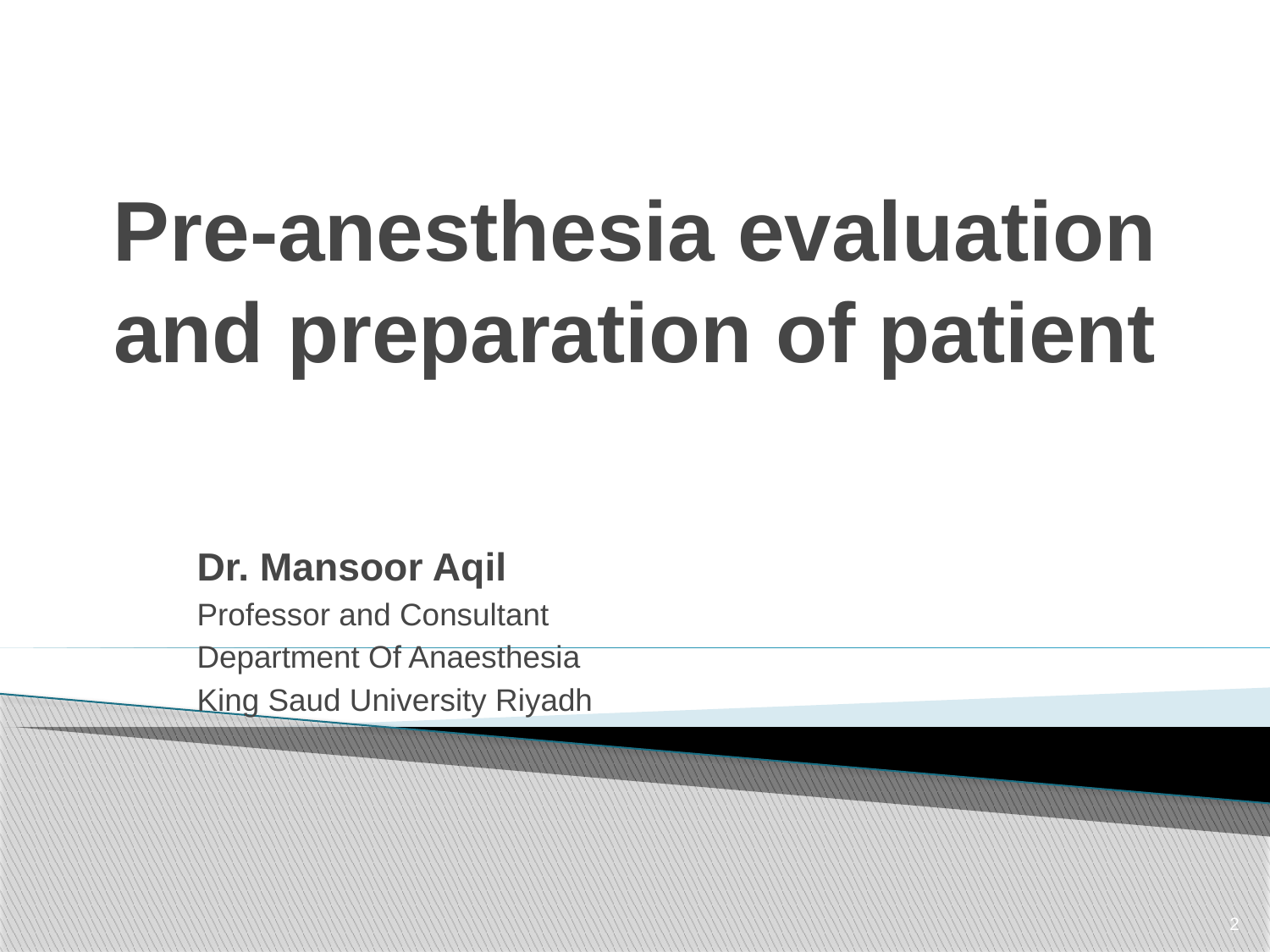

# Pre-anesthesia evaluation and preparation of patient
Dr. Mansoor Aqil
Professor and Consultant
Department Of Anaesthesia
King Saud University Riyadh

2